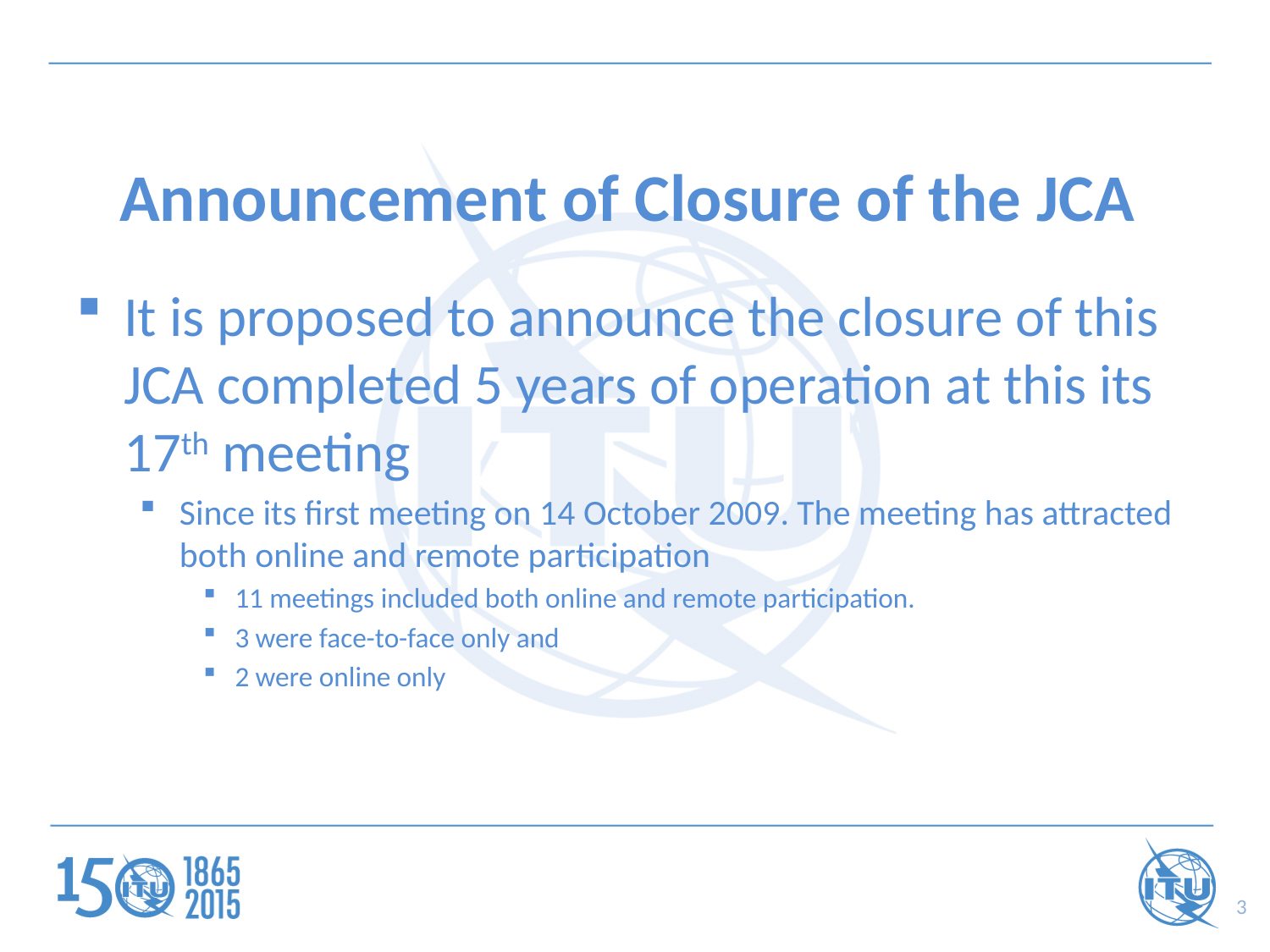

# Announcement of Closure of the JCA
It is proposed to announce the closure of this JCA completed 5 years of operation at this its 17th meeting
Since its first meeting on 14 October 2009. The meeting has attracted both online and remote participation
11 meetings included both online and remote participation.
3 were face-to-face only and
2 were online only

3